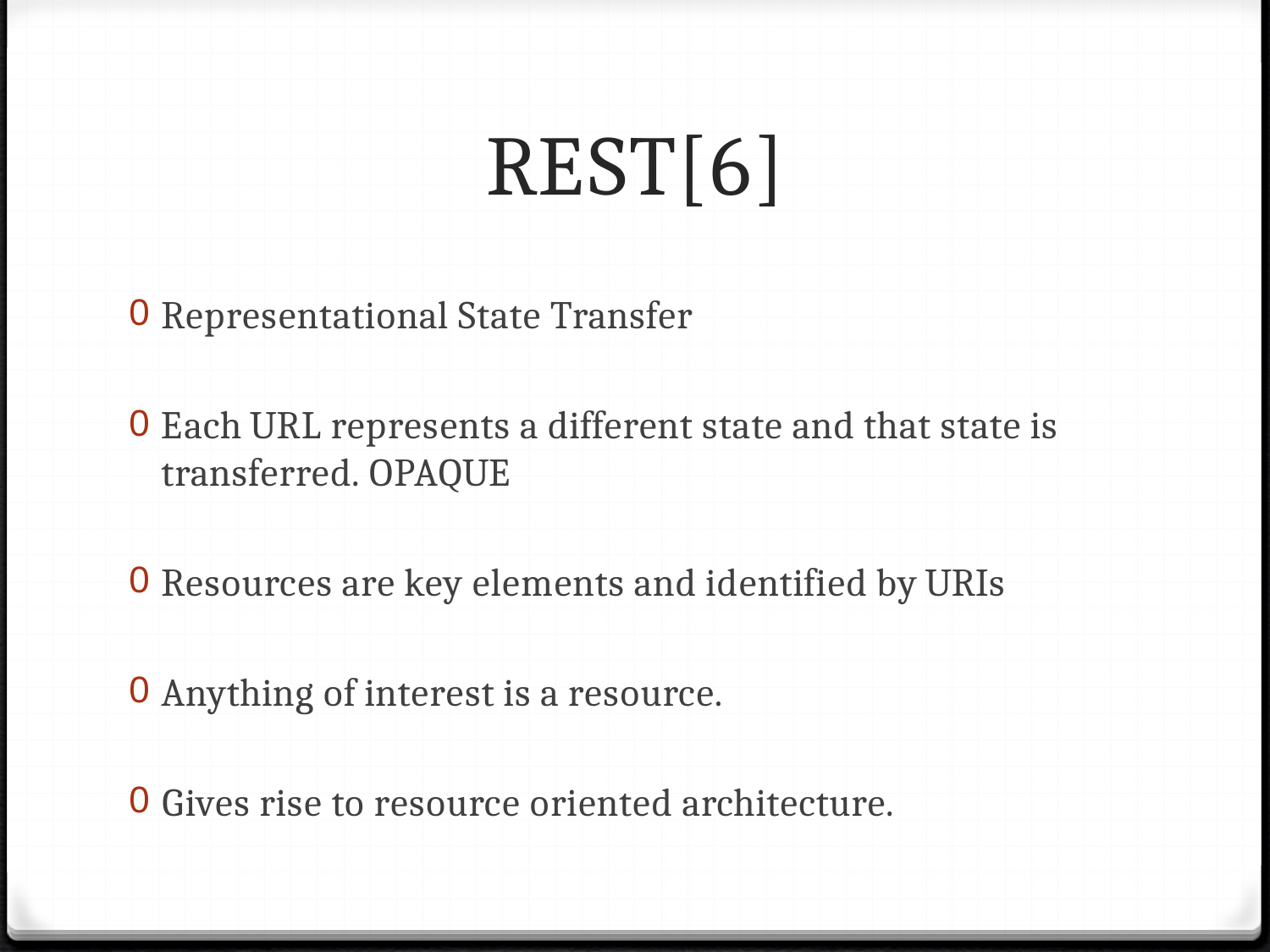

# REST[6]
Representational State Transfer

Each URL represents a different state and that state is transferred. OPAQUE

Resources are key elements and identified by URIs

Anything of interest is a resource.

Gives rise to resource oriented architecture.